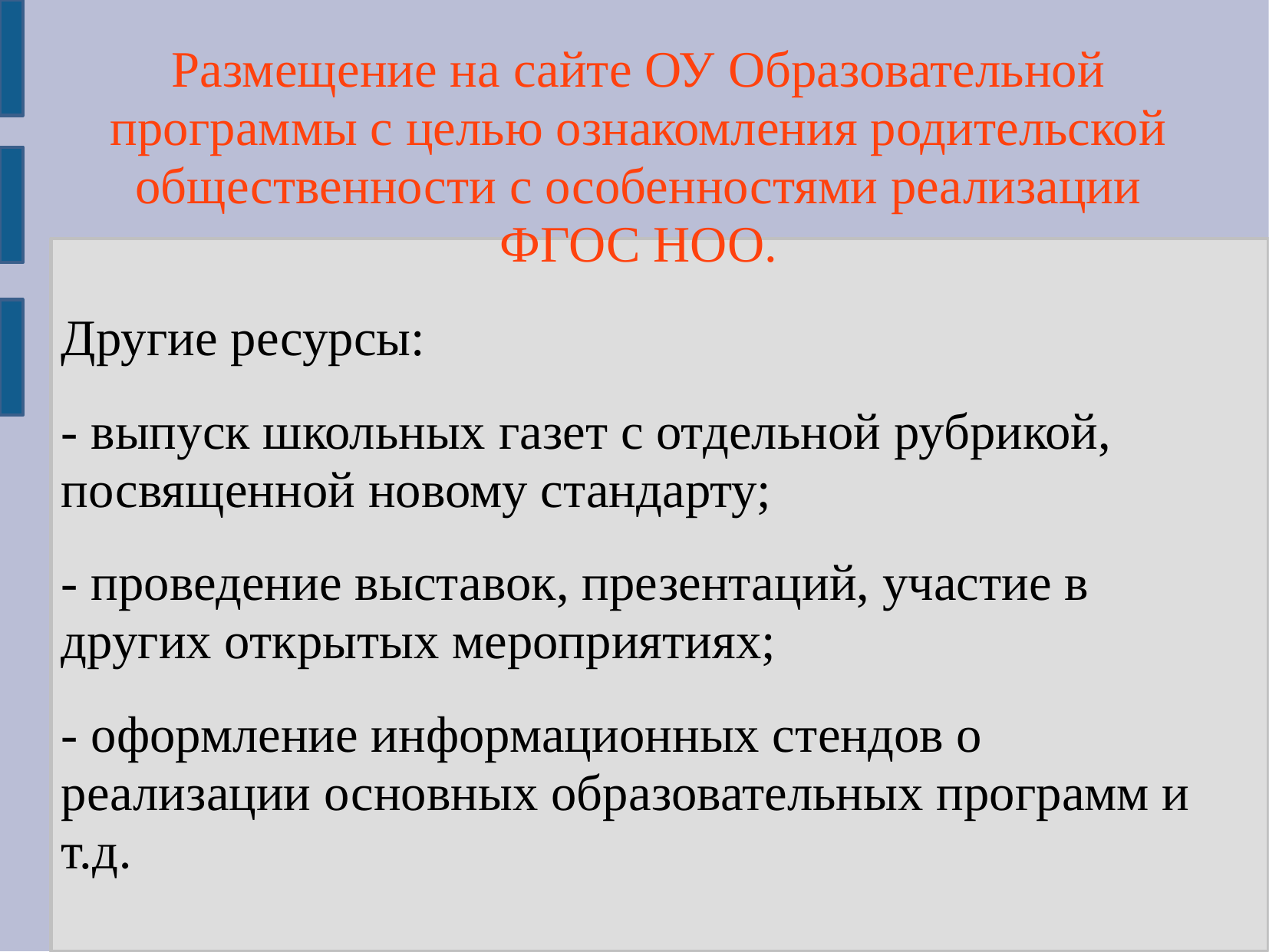

Размещение на сайте ОУ Образовательной программы с целью ознакомления родительской общественности с особенностями реализации ФГОС НОО.
Другие ресурсы:
- выпуск школьных газет с отдельной рубрикой, посвященной новому стандарту;
- проведение выставок, презентаций, участие в других открытых мероприятиях;
- оформление информационных стендов о реализации основных образовательных программ и т.д.